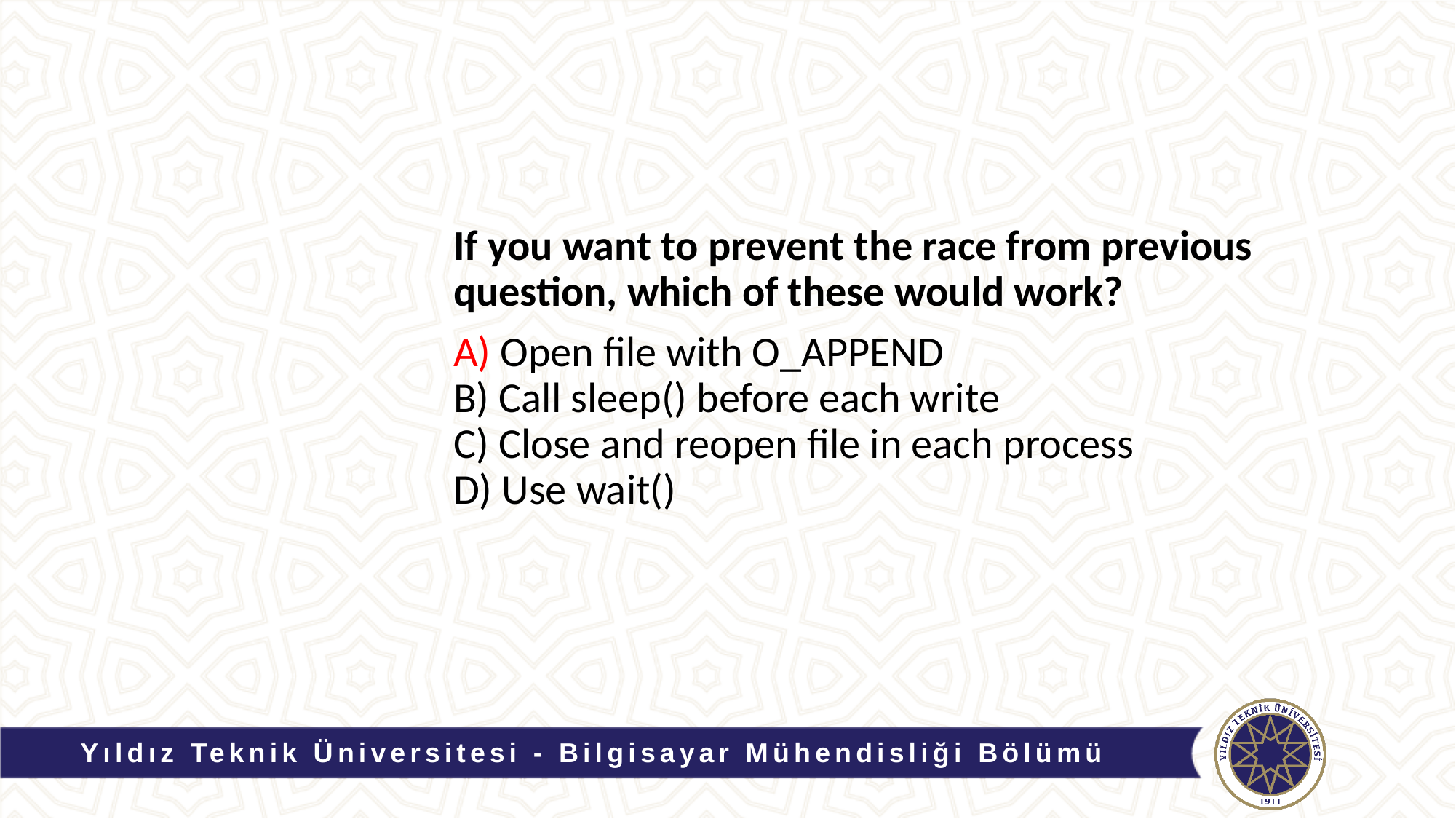

If you want to prevent the race from previous question, which of these would work?
A) Open file with O_APPEND
B) Call sleep() before each write
C) Close and reopen file in each process
D) Use wait()
Yıldız Teknik Üniversitesi - Bilgisayar Mühendisliği Bölümü